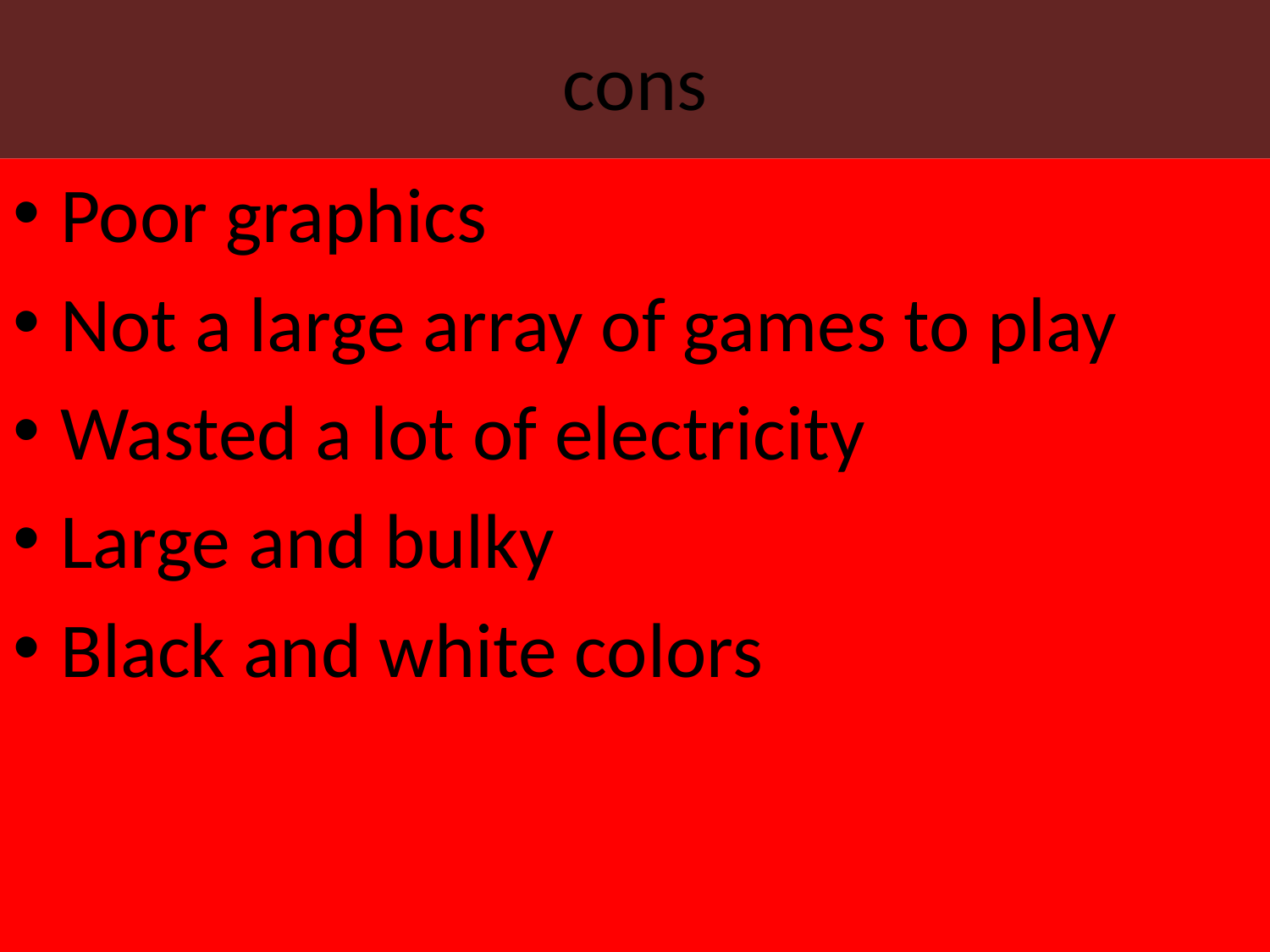

# cons
Poor graphics
Not a large array of games to play
Wasted a lot of electricity
Large and bulky
Black and white colors